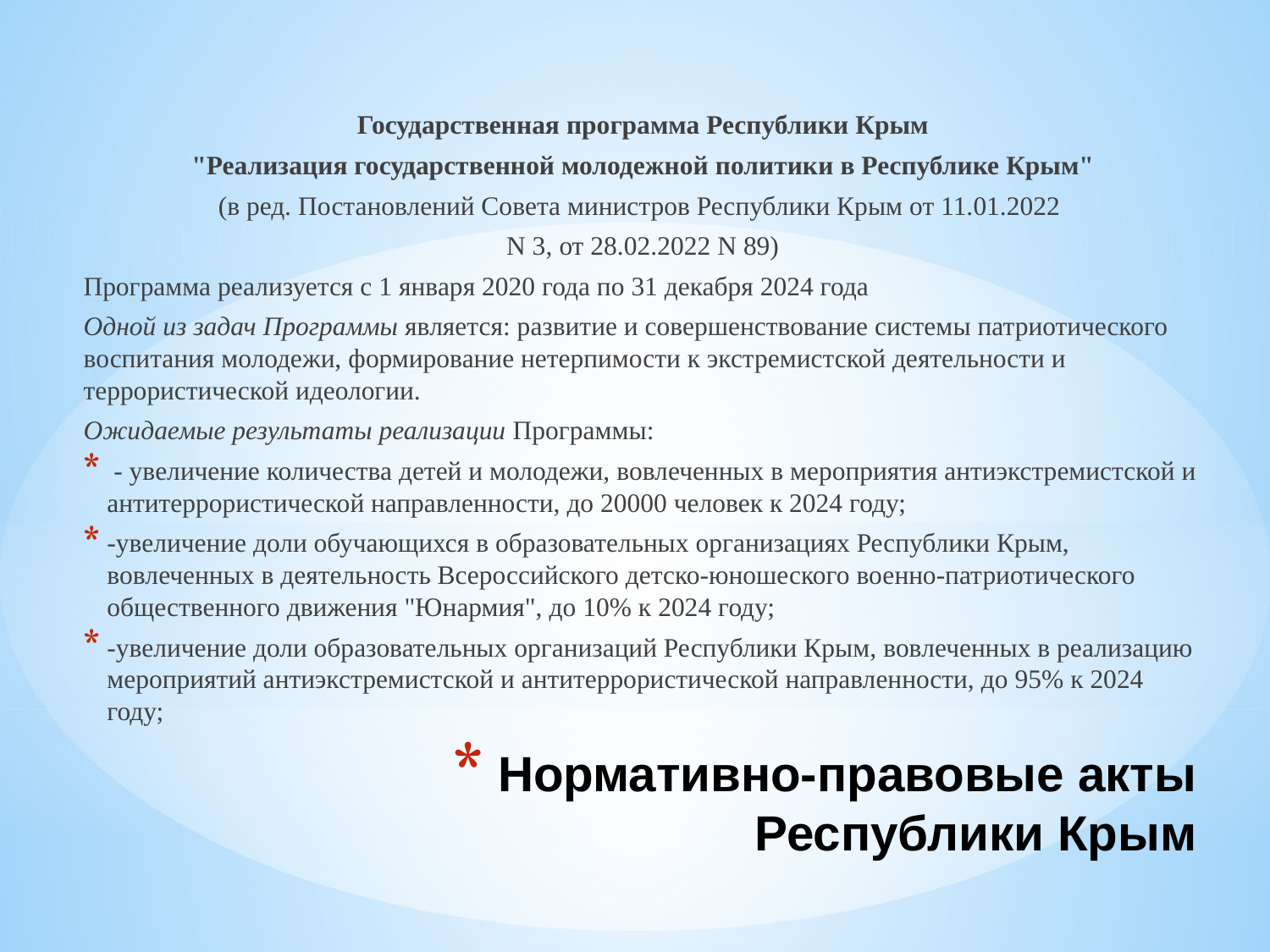

Государственная программа Республики Крым
 "Реализация государственной молодежной политики в Республике Крым"
(в ред. Постановлений Совета министров Республики Крым от 11.01.2022
N 3, от 28.02.2022 N 89)
Программа реализуется с 1 января 2020 года по 31 декабря 2024 года
Одной из задач Программы является: развитие и совершенствование системы патриотического воспитания молодежи, формирование нетерпимости к экстремистской деятельности и террористической идеологии.
Ожидаемые результаты реализации Программы:
 - увеличение количества детей и молодежи, вовлеченных в мероприятия антиэкстремистской и антитеррористической направленности, до 20000 человек к 2024 году;
-увеличение доли обучающихся в образовательных организациях Республики Крым, вовлеченных в деятельность Всероссийского детско-юношеского военно-патриотического общественного движения "Юнармия", до 10% к 2024 году;
-увеличение доли образовательных организаций Республики Крым, вовлеченных в реализацию мероприятий антиэкстремистской и антитеррористической направленности, до 95% к 2024 году;

# Нормативно-правовые акты Республики Крым